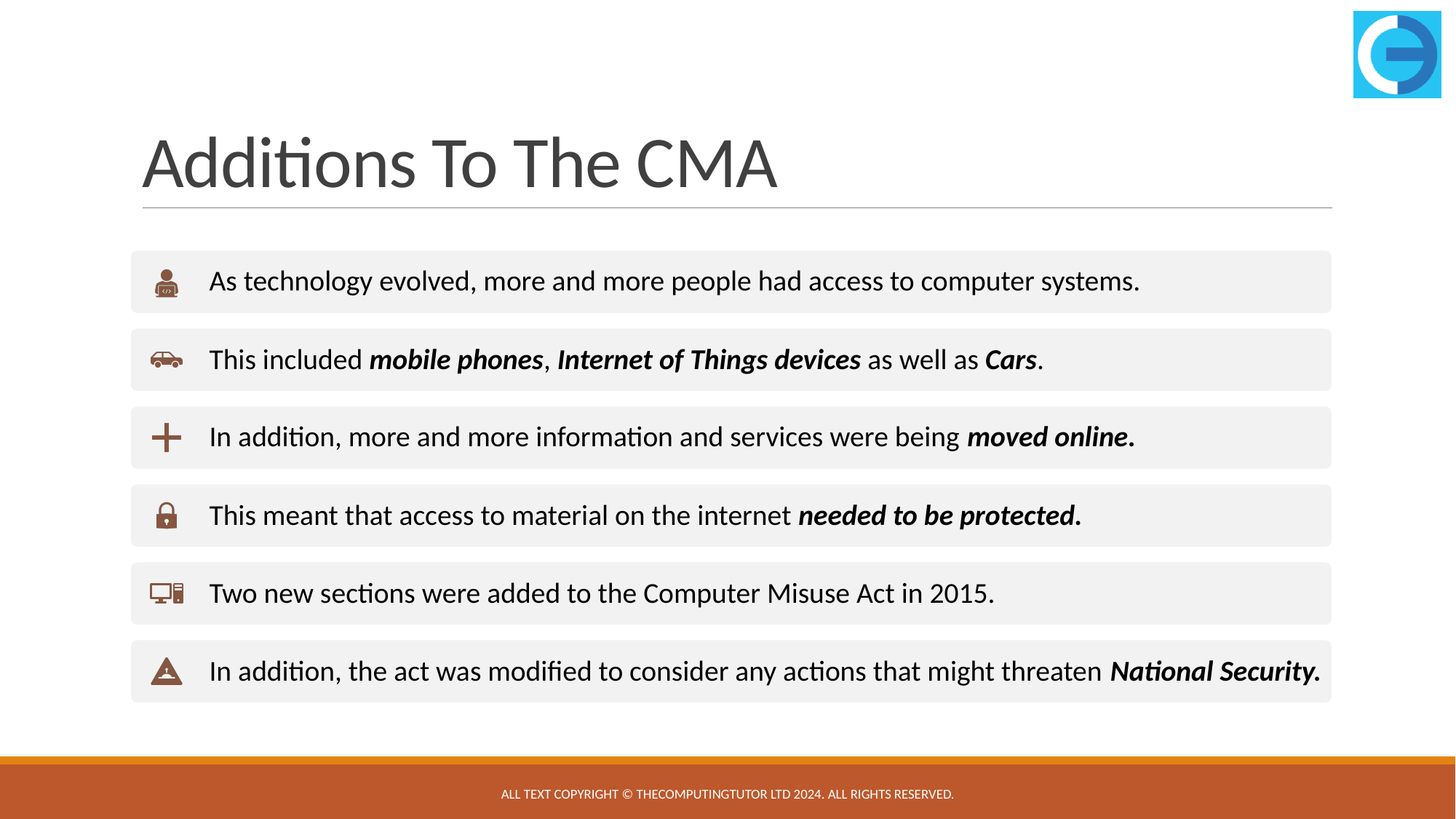

# Additions To The CMA
As technology evolved, more and more people had access to computer systems.
This included mobile phones, Internet of Things devices as well as Cars.
In addition, more and more information and services were being moved online.
This meant that access to material on the internet needed to be protected.
Two new sections were added to the Computer Misuse Act in 2015.
In addition, the act was modified to consider any actions that might threaten National Security.
All text copyright © TheComputingTutor Ltd 2024. All rights Reserved.